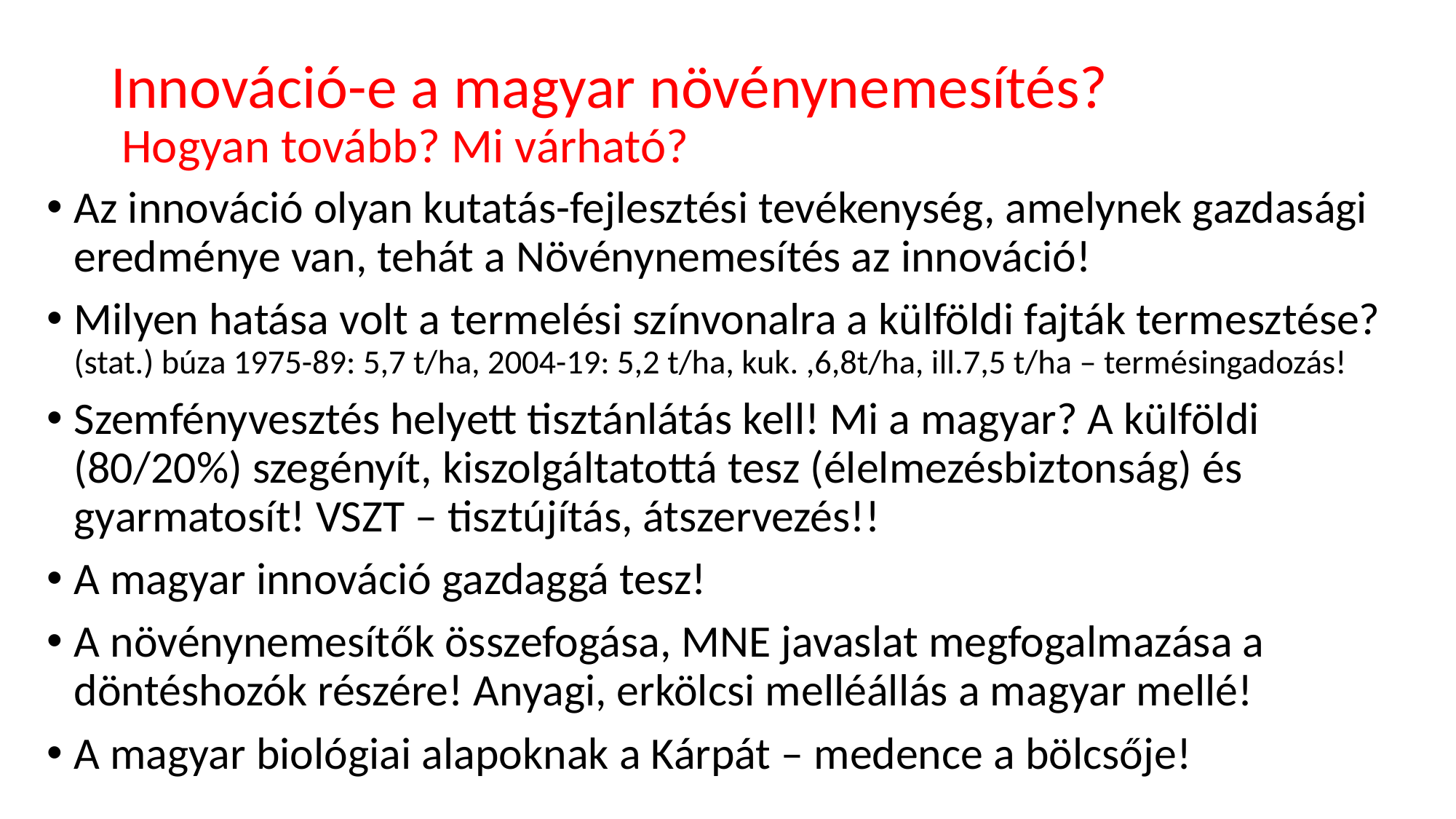

# Innováció-e a magyar növénynemesítés? Hogyan tovább? Mi várható?
Az innováció olyan kutatás-fejlesztési tevékenység, amelynek gazdasági eredménye van, tehát a Növénynemesítés az innováció!
Milyen hatása volt a termelési színvonalra a külföldi fajták termesztése? (stat.) búza 1975-89: 5,7 t/ha, 2004-19: 5,2 t/ha, kuk. ,6,8t/ha, ill.7,5 t/ha – termésingadozás!
Szemfényvesztés helyett tisztánlátás kell! Mi a magyar? A külföldi (80/20%) szegényít, kiszolgáltatottá tesz (élelmezésbiztonság) és gyarmatosít! VSZT – tisztújítás, átszervezés!!
A magyar innováció gazdaggá tesz!
A növénynemesítők összefogása, MNE javaslat megfogalmazása a döntéshozók részére! Anyagi, erkölcsi melléállás a magyar mellé!
A magyar biológiai alapoknak a Kárpát – medence a bölcsője!